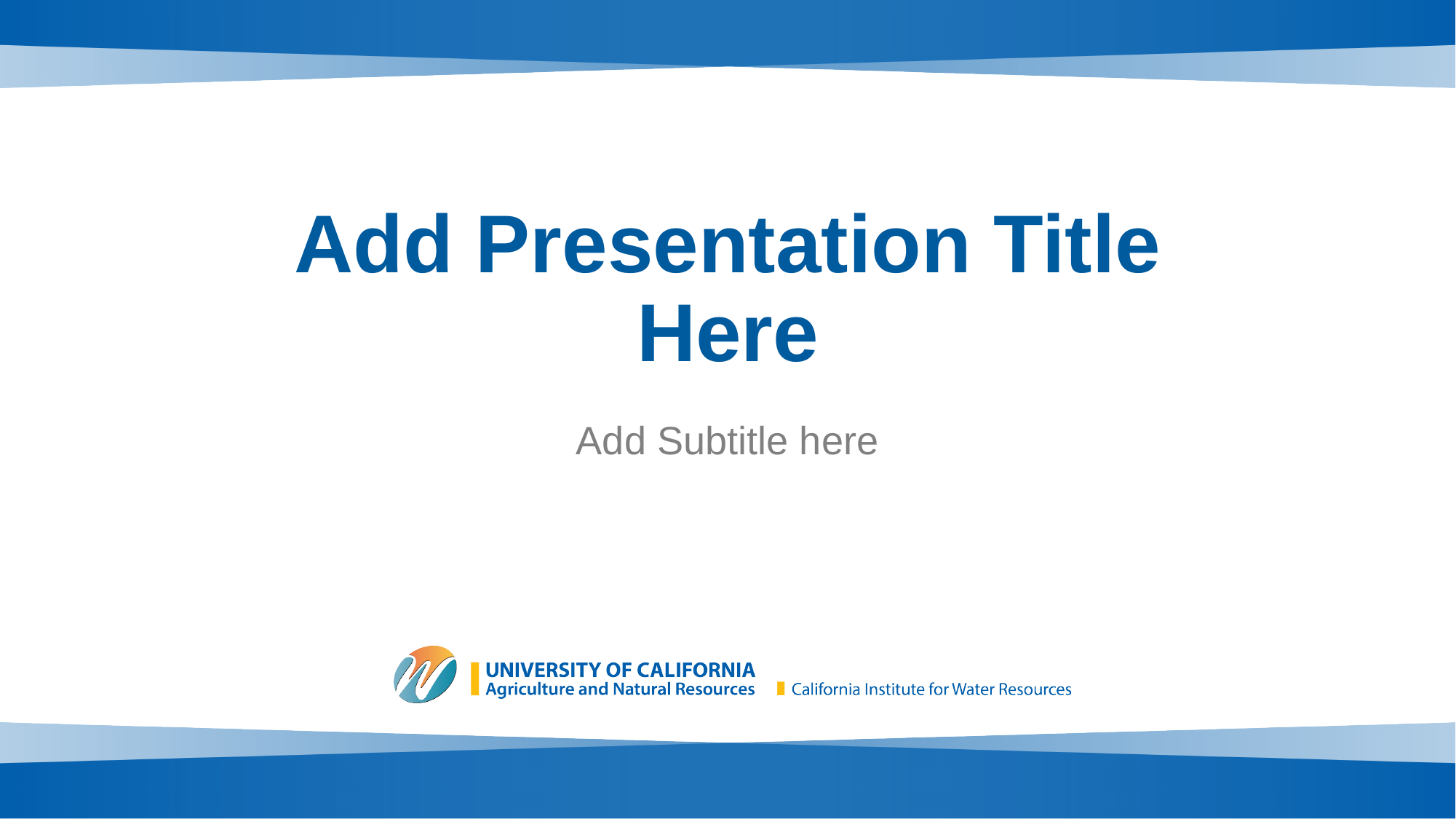

# Add Presentation Title Here
Add Subtitle here